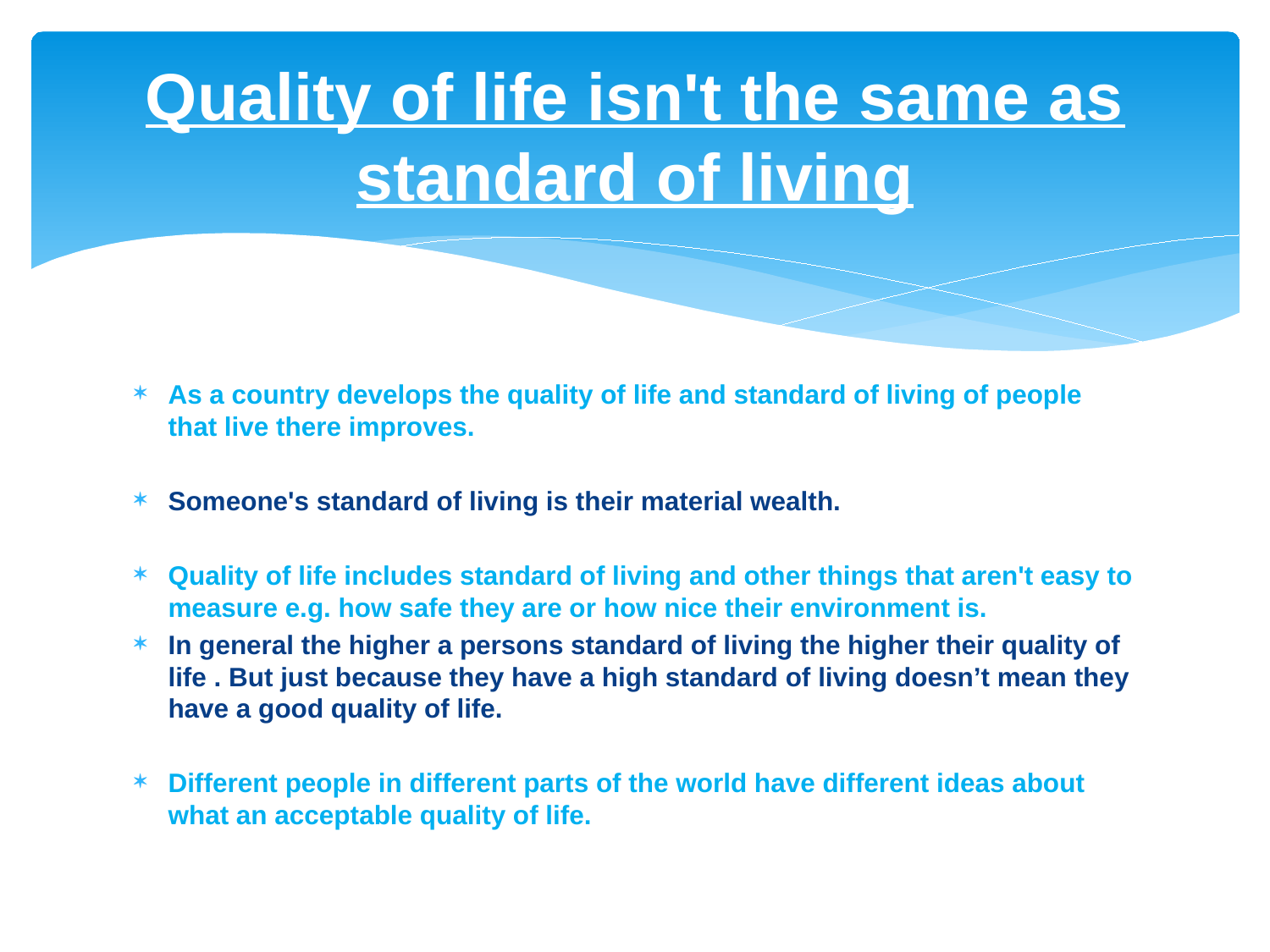

# Quality of life isn't the same as standard of living
As a country develops the quality of life and standard of living of people that live there improves.

Someone's standard of living is their material wealth.

Quality of life includes standard of living and other things that aren't easy to measure e.g. how safe they are or how nice their environment is.
In general the higher a persons standard of living the higher their quality of life . But just because they have a high standard of living doesn’t mean they have a good quality of life.

Different people in different parts of the world have different ideas about what an acceptable quality of life.